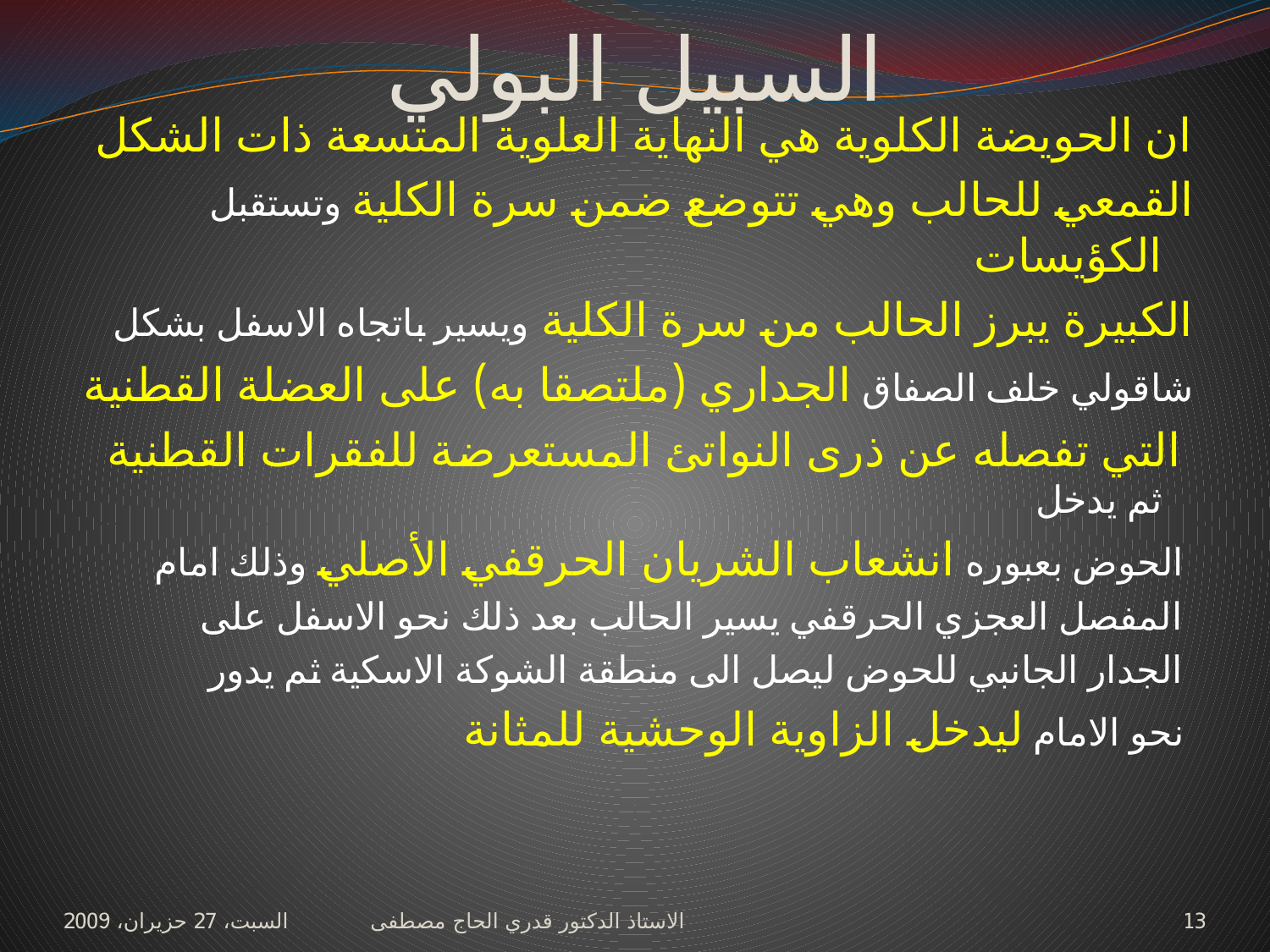

# السبيل البولي
ان الحويضة الكلوية هي النهاية العلوية المتسعة ذات الشكل
القمعي للحالب وهي تتوضع ضمن سرة الكلية وتستقبل الكؤيسات
الكبيرة يبرز الحالب من سرة الكلية ويسير باتجاه الاسفل بشكل
شاقولي خلف الصفاق الجداري (ملتصقا به) على العضلة القطنية
 التي تفصله عن ذرى النواتئ المستعرضة للفقرات القطنية ثم يدخل
 الحوض بعبوره انشعاب الشريان الحرقفي الأصلي وذلك امام
 المفصل العجزي الحرقفي يسير الحالب بعد ذلك نحو الاسفل على
 الجدار الجانبي للحوض ليصل الى منطقة الشوكة الاسكية ثم يدور
 نحو الامام ليدخل الزاوية الوحشية للمثانة
السبت، 27 حزيران، 2009
الاستاذ الدكتور قدري الحاج مصطفى
13